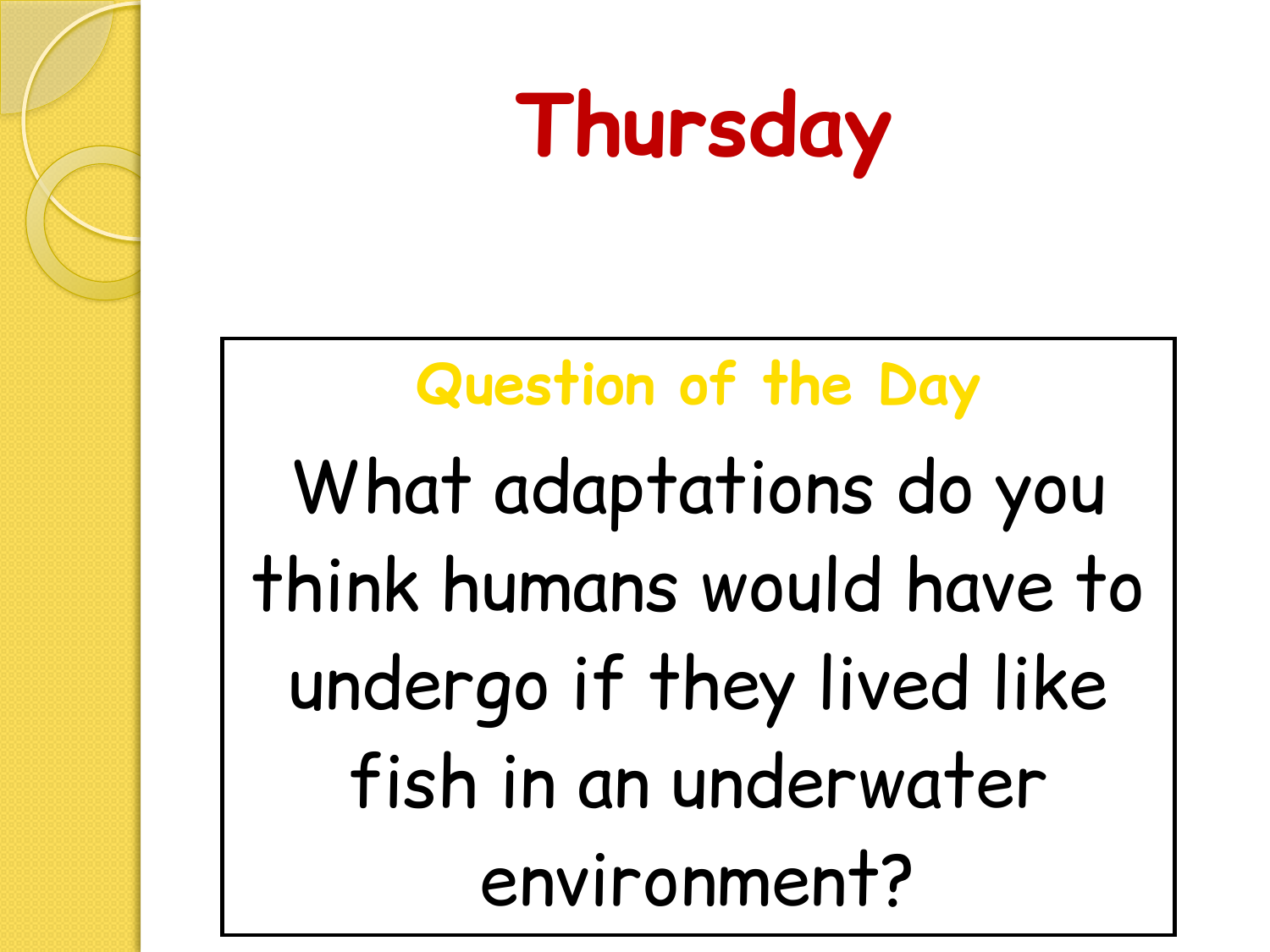

# Thursday
| Question of the Day What adaptations do you think humans would have to undergo if they lived like fish in an underwater environment? |
| --- |